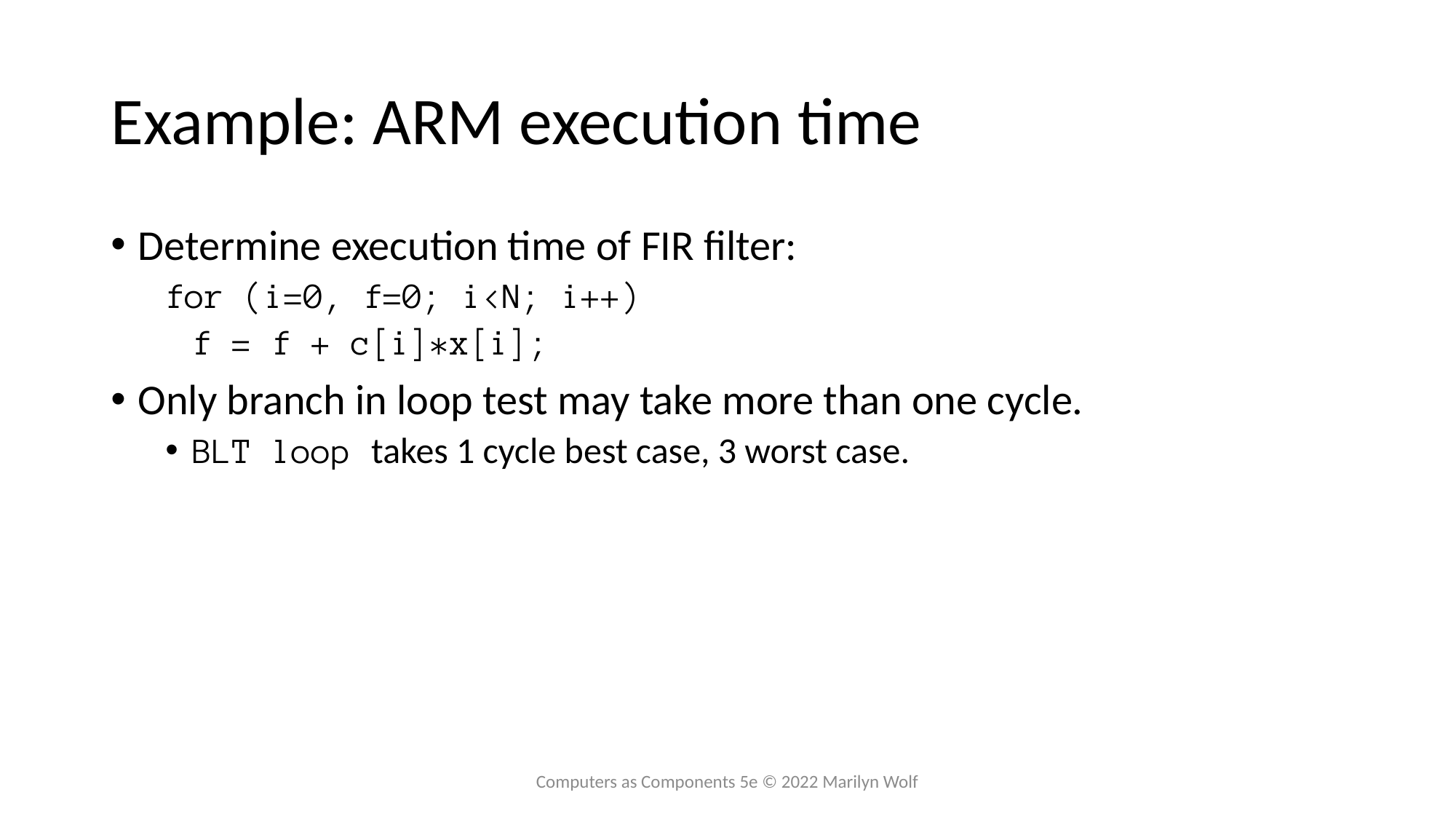

# Example: ARM execution time
Determine execution time of FIR filter:
for (i=0, f=0; i<N; i++)
	f = f + c[i]*x[i];
Only branch in loop test may take more than one cycle.
BLT loop takes 1 cycle best case, 3 worst case.
Computers as Components 5e © 2022 Marilyn Wolf